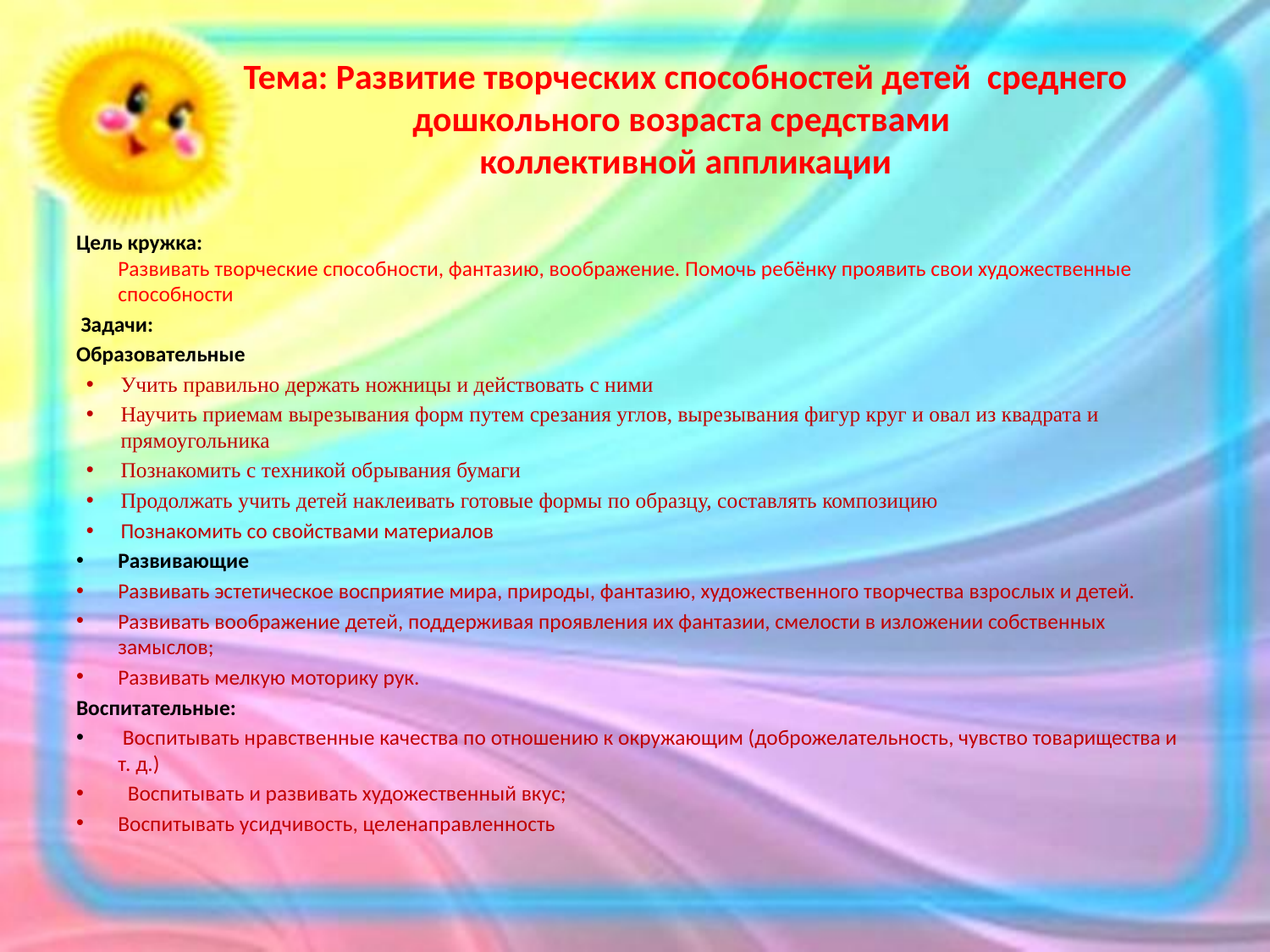

# Тема: Развитие творческих способностей детей  среднего дошкольного возраста средствами коллективной аппликации
Цель кружка:
Развивать творческие способности, фантазию, воображение. Помочь ребёнку проявить свои художественные способности
 Задачи:
Образовательные
Учить правильно держать ножницы и действовать с ними
Научить приемам вырезывания форм путем срезания углов, вырезывания фигур круг и овал из квадрата и прямоугольника
Познакомить с техникой обрывания бумаги
Продолжать учить детей наклеивать готовые формы по образцу, составлять композицию
Познакомить со свойствами материалов
Развивающие
Развивать эстетическое восприятие мира, природы, фантазию, художественного творчества взрослых и детей.
Развивать воображение детей, поддерживая проявления их фантазии, смелости в изложении собственных замыслов;
Развивать мелкую моторику рук.
Воспитательные:
 Воспитывать нравственные качества по отношению к окружающим (доброжелательность, чувство товарищества и т. д.)
  Воспитывать и развивать художественный вкус;
Воспитывать усидчивость, целенаправленность